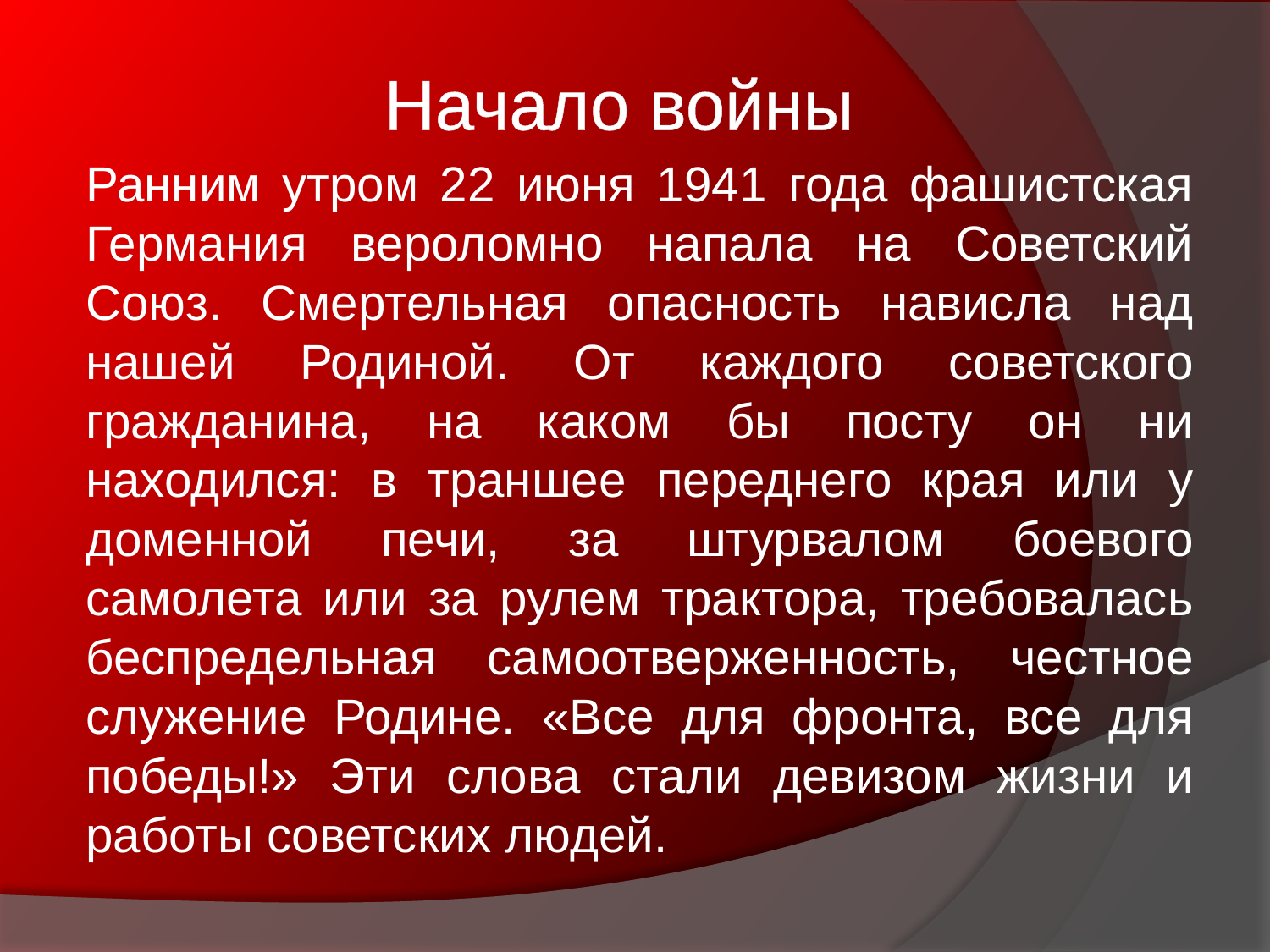

# Начало войны
Ранним утром 22 июня 1941 года фашистская Германия вероломно напала на Советский Союз. Смертельная опасность нависла над нашей Родиной. От каждого советского гражданина, на каком бы посту он ни находился: в траншее переднего края или у доменной печи, за штурвалом боевого самолета или за рулем трактора, требовалась беспредельная самоотверженность, честное служение Родине. «Все для фронта, все для победы!» Эти слова стали девизом жизни и работы советских людей.